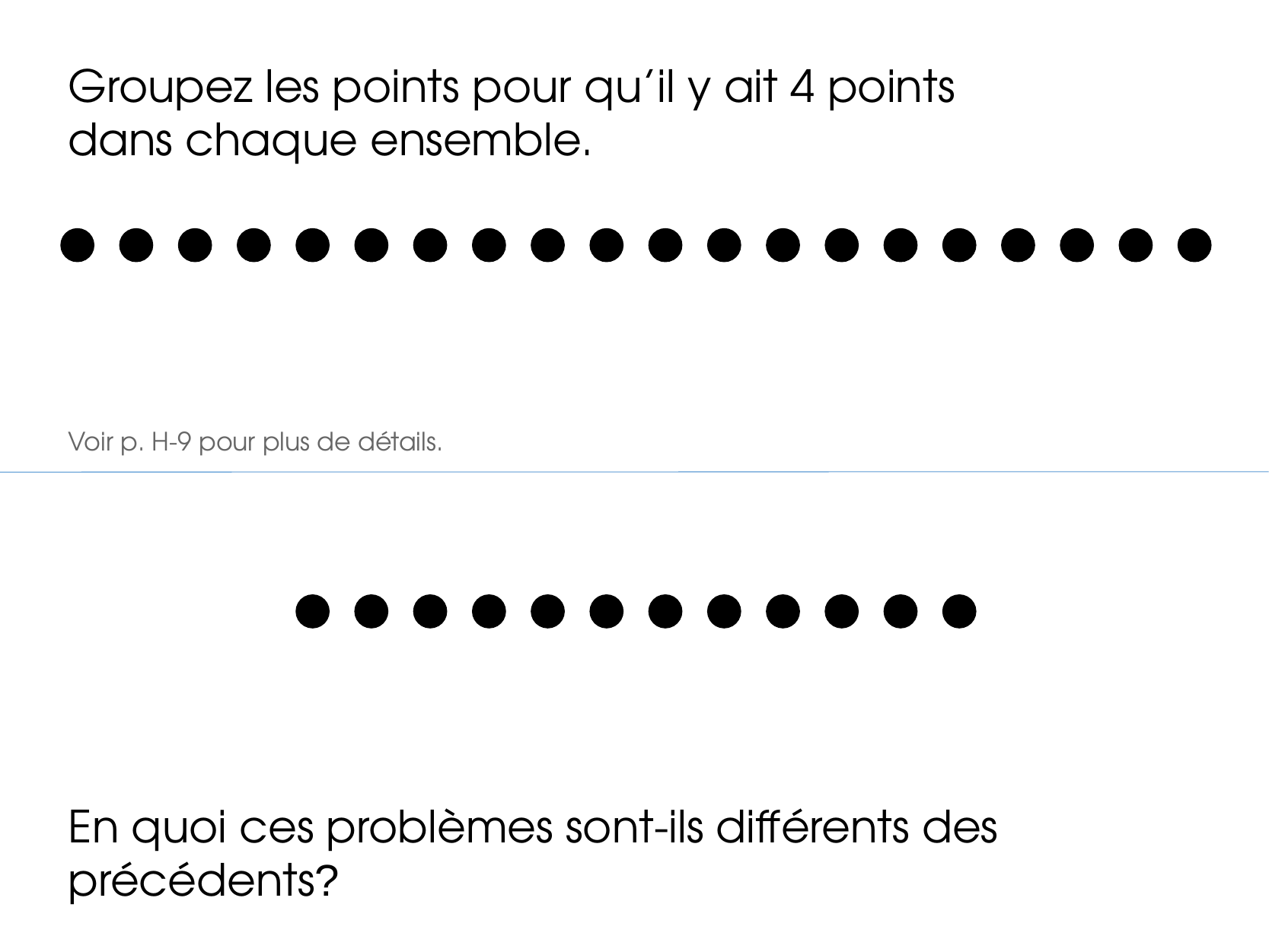

Groupez les points pour qu’il y ait 4 points dans chaque ensemble.

Voir p. H-9 pour plus de détails.

En quoi ces problèmes sont-ils différents des précédents?